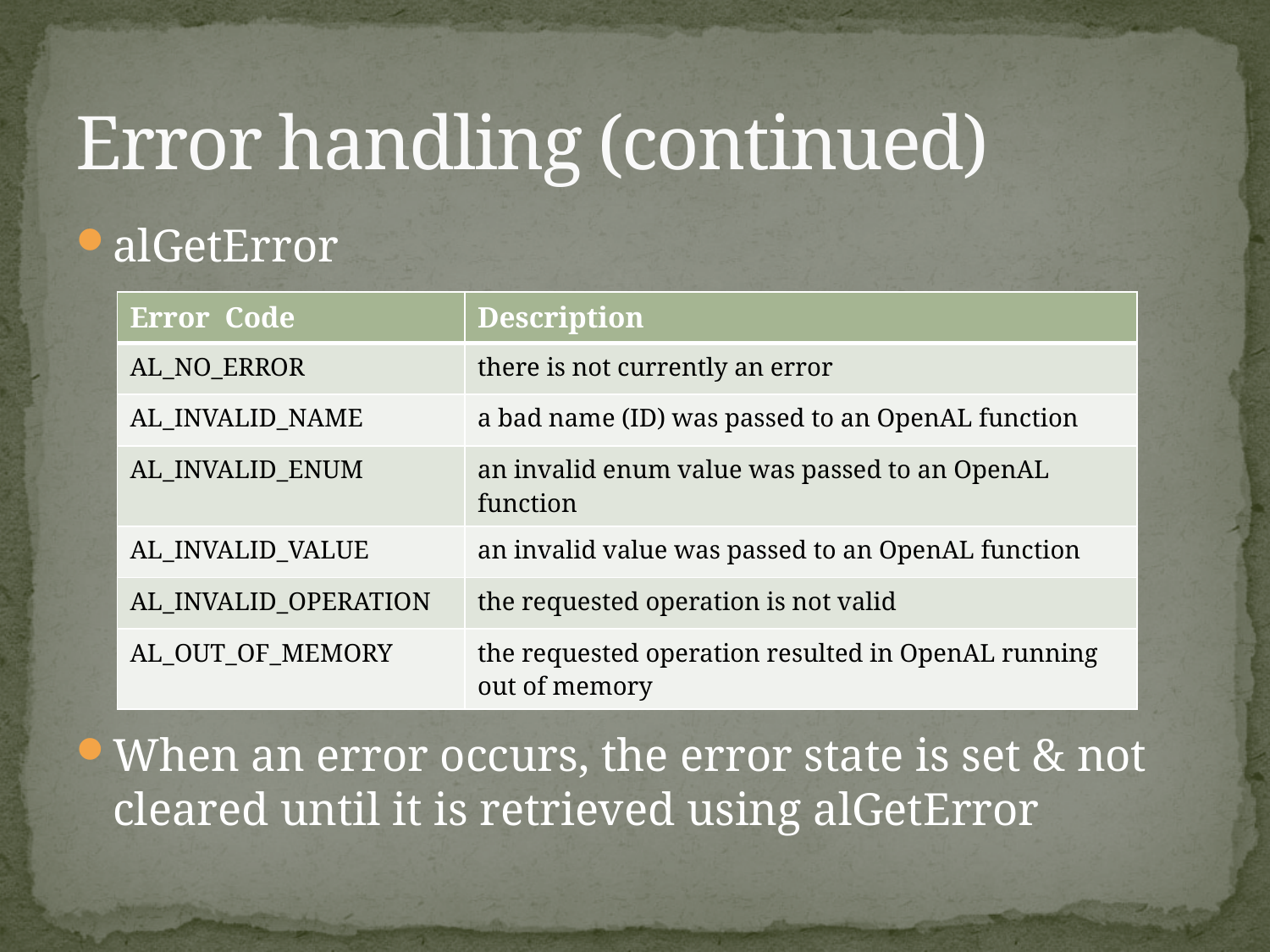

# Error handling (continued)
alGetError

When an error occurs, the error state is set & not cleared until it is retrieved using alGetError

| Error Code | Description |
| --- | --- |
| AL\_NO\_ERROR | there is not currently an error |
| AL\_INVALID\_NAME | a bad name (ID) was passed to an OpenAL function |
| AL\_INVALID\_ENUM | an invalid enum value was passed to an OpenAL function |
| AL\_INVALID\_VALUE | an invalid value was passed to an OpenAL function |
| AL\_INVALID\_OPERATION | the requested operation is not valid |
| AL\_OUT\_OF\_MEMORY | the requested operation resulted in OpenAL running out of memory |